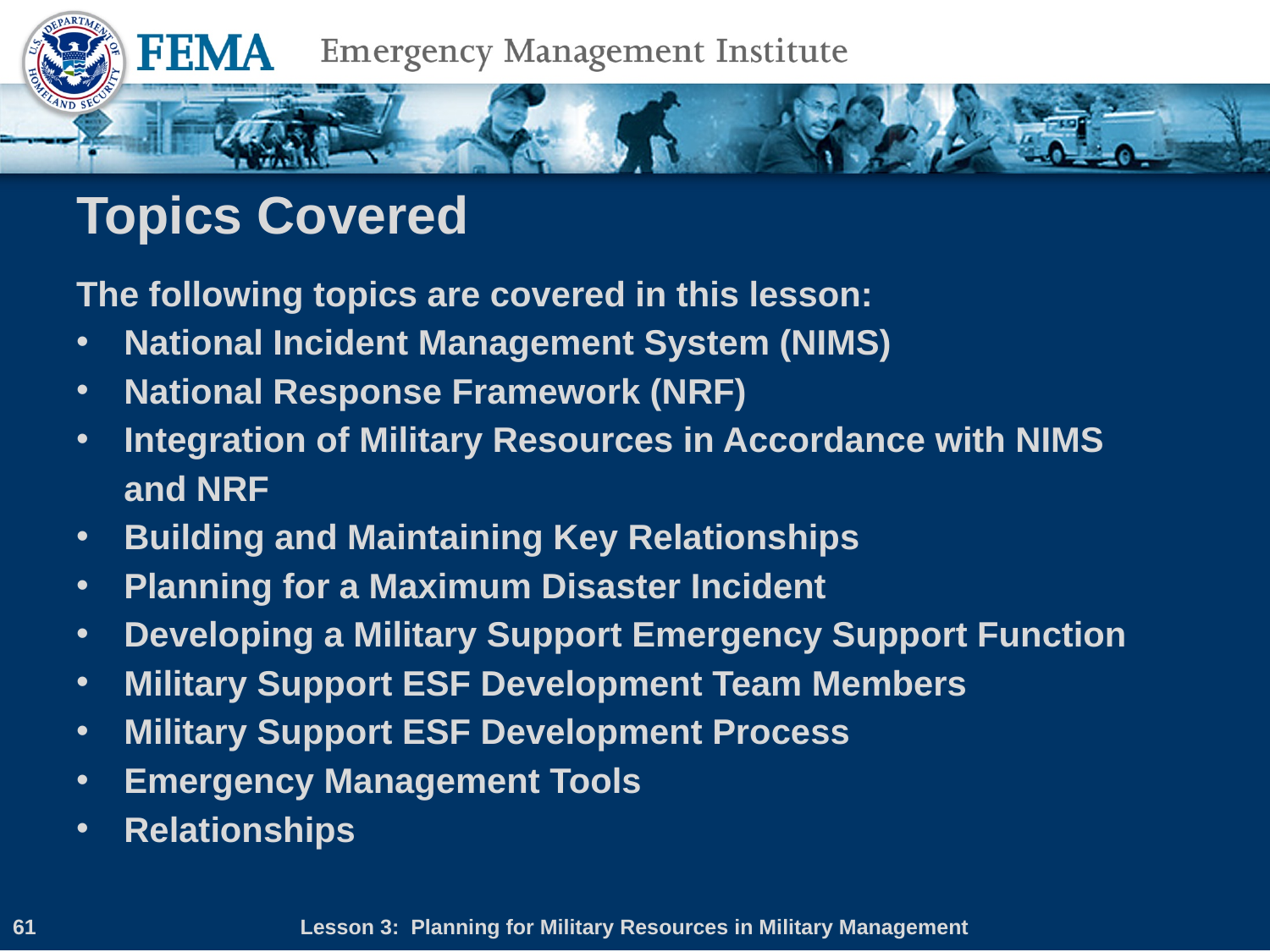

# Topics Covered
The following topics are covered in this lesson:
National Incident Management System (NIMS)
National Response Framework (NRF)
Integration of Military Resources in Accordance with NIMS
and NRF
Building and Maintaining Key Relationships
Planning for a Maximum Disaster Incident
Developing a Military Support Emergency Support Function
Military Support ESF Development Team Members
Military Support ESF Development Process
Emergency Management Tools
Relationships
61
Lesson 3:  Planning for Military Resources in Military Management